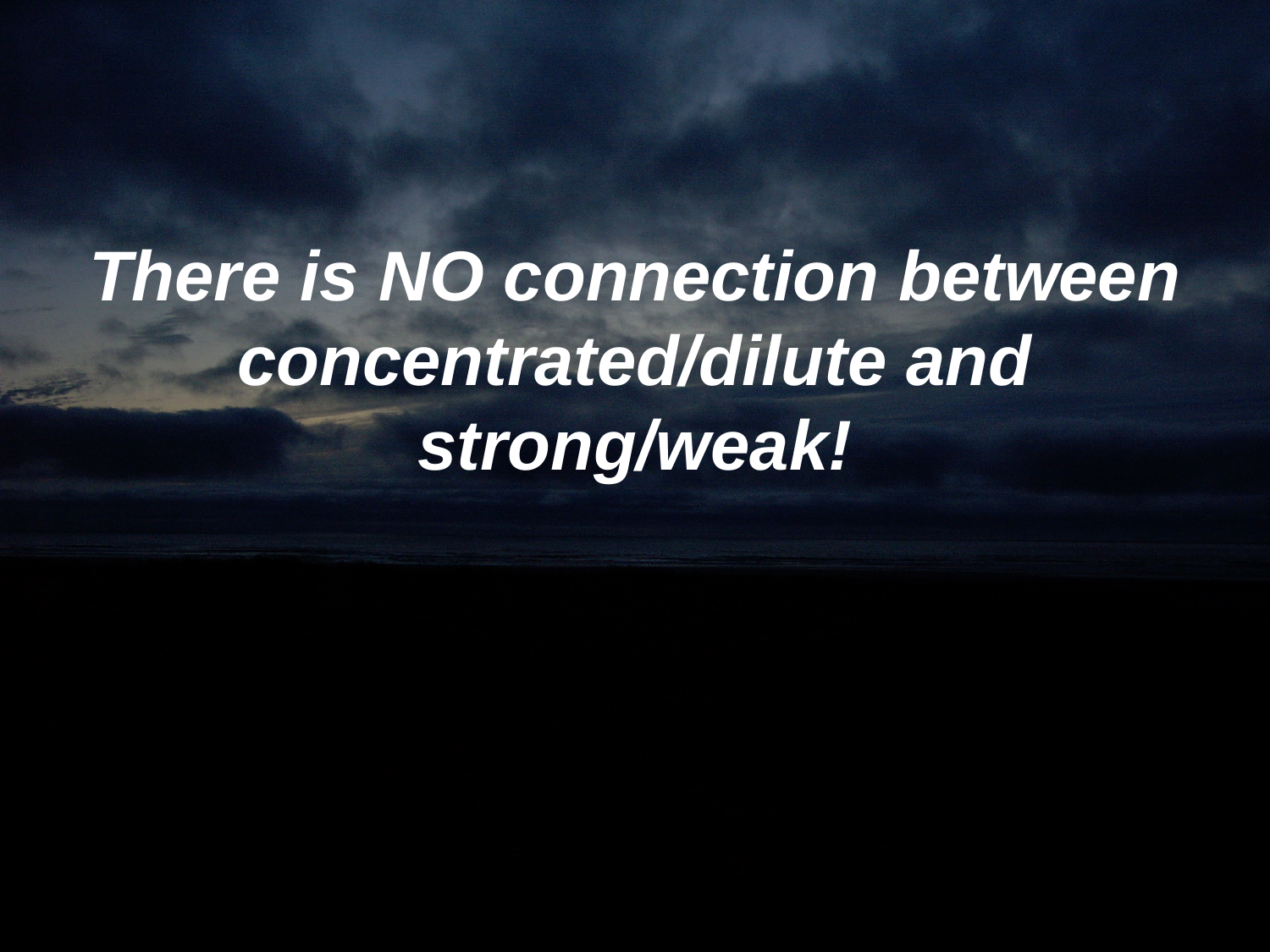

There is NO connection between concentrated/dilute and strong/weak!